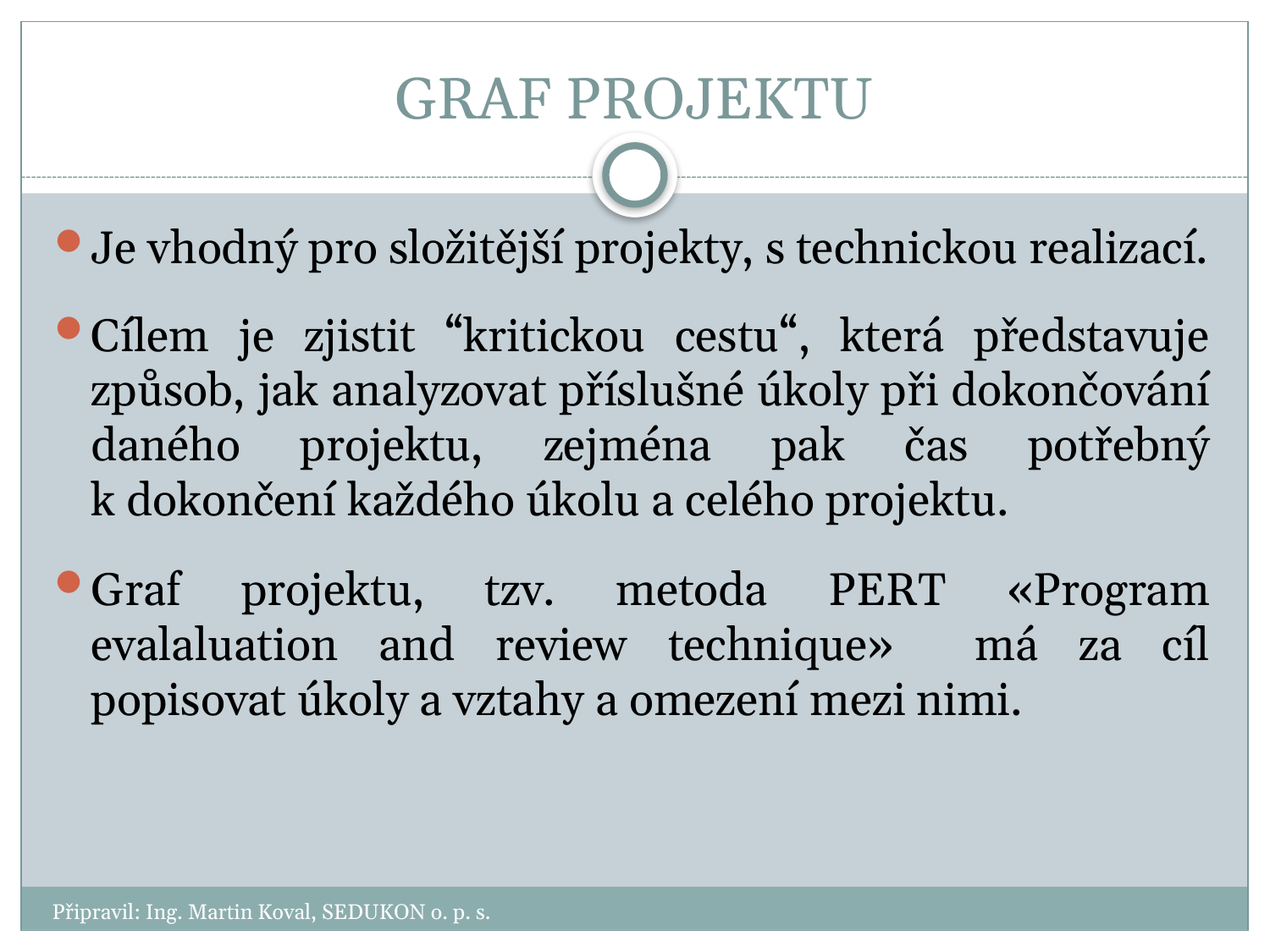

# GRAF PROJEKTU
Je vhodný pro složitější projekty, s technickou realizací.

Cílem je zjistit “kritickou cestu“, která představuje způsob, jak analyzovat příslušné úkoly při dokončování daného projektu, zejména pak čas potřebný k dokončení každého úkolu a celého projektu.

Graf projektu, tzv. metoda PERT «Program evalaluation and review technique»  má za cíl popisovat úkoly a vztahy a omezení mezi nimi.

Připravil: Ing. Martin Koval, SEDUKON o. p. s.